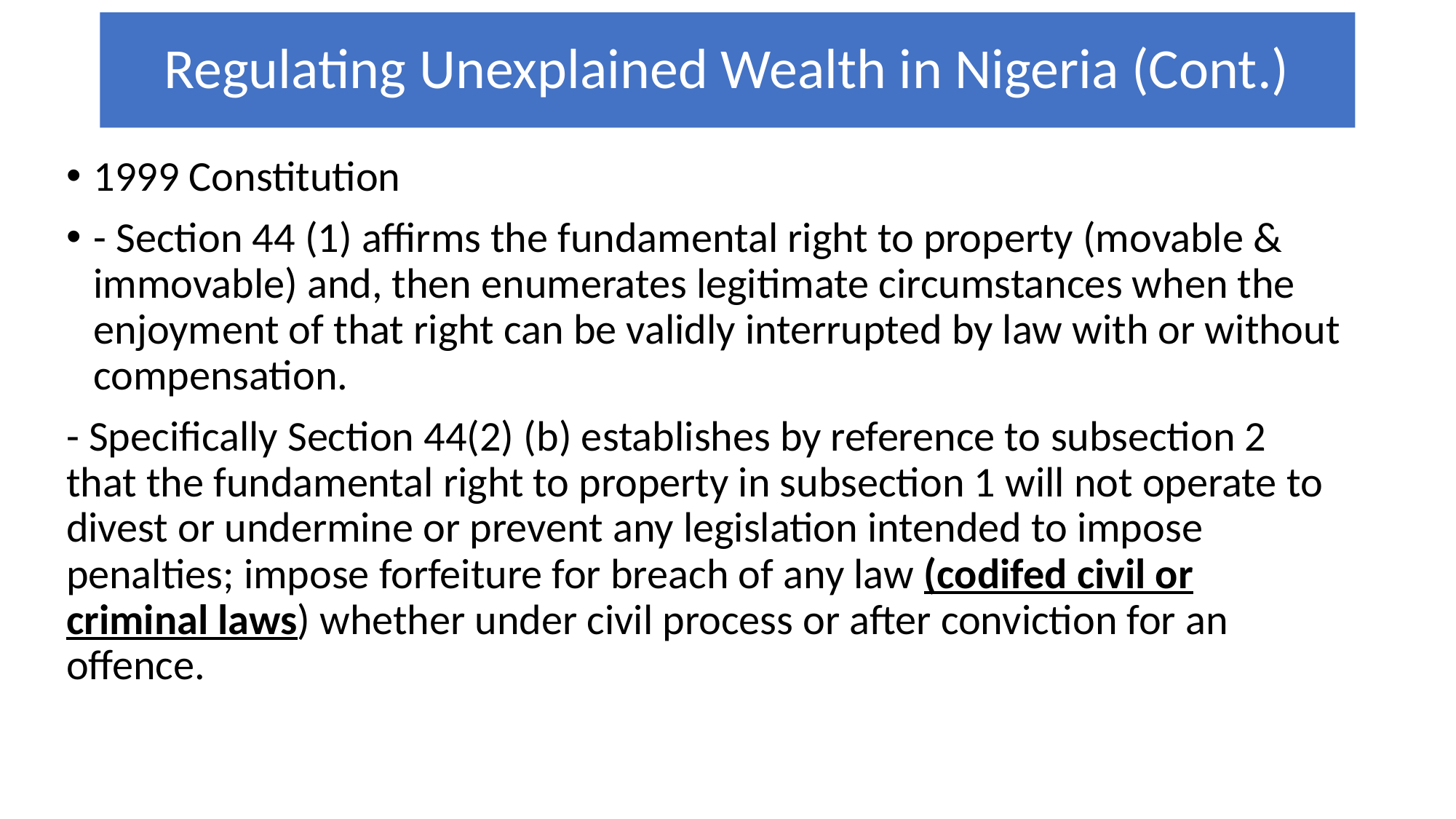

# Regulating Unexplained Wealth in Nigeria (Cont.)
1999 Constitution
- Section 44 (1) affirms the fundamental right to property (movable & immovable) and, then enumerates legitimate circumstances when the enjoyment of that right can be validly interrupted by law with or without compensation.
- Specifically Section 44(2) (b) establishes by reference to subsection 2 that the fundamental right to property in subsection 1 will not operate to divest or undermine or prevent any legislation intended to impose penalties; impose forfeiture for breach of any law (codifed civil or criminal laws) whether under civil process or after conviction for an offence.